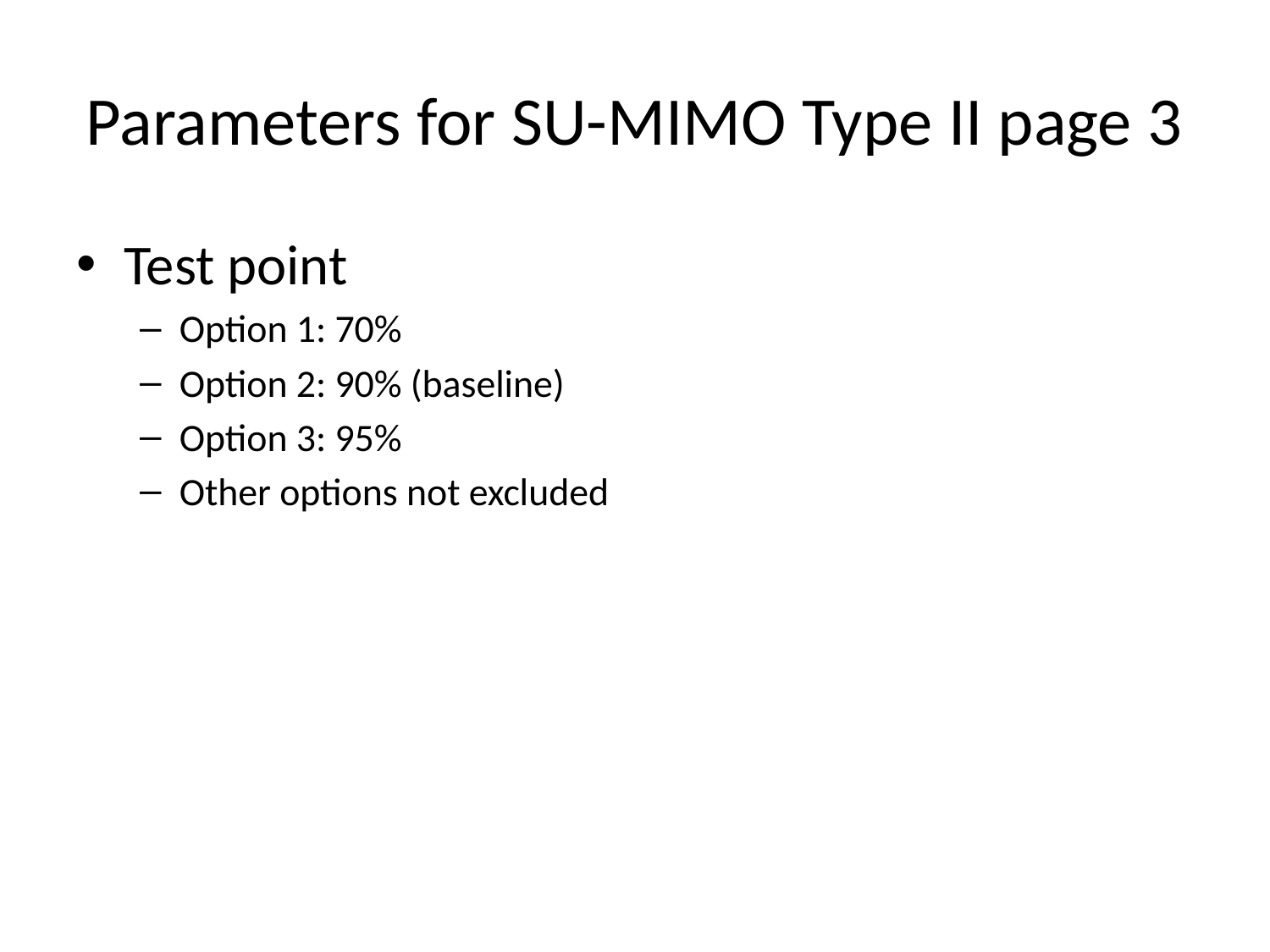

# Parameters for SU-MIMO Type II page 3
Test point
Option 1: 70%
Option 2: 90% (baseline)
Option 3: 95%
Other options not excluded